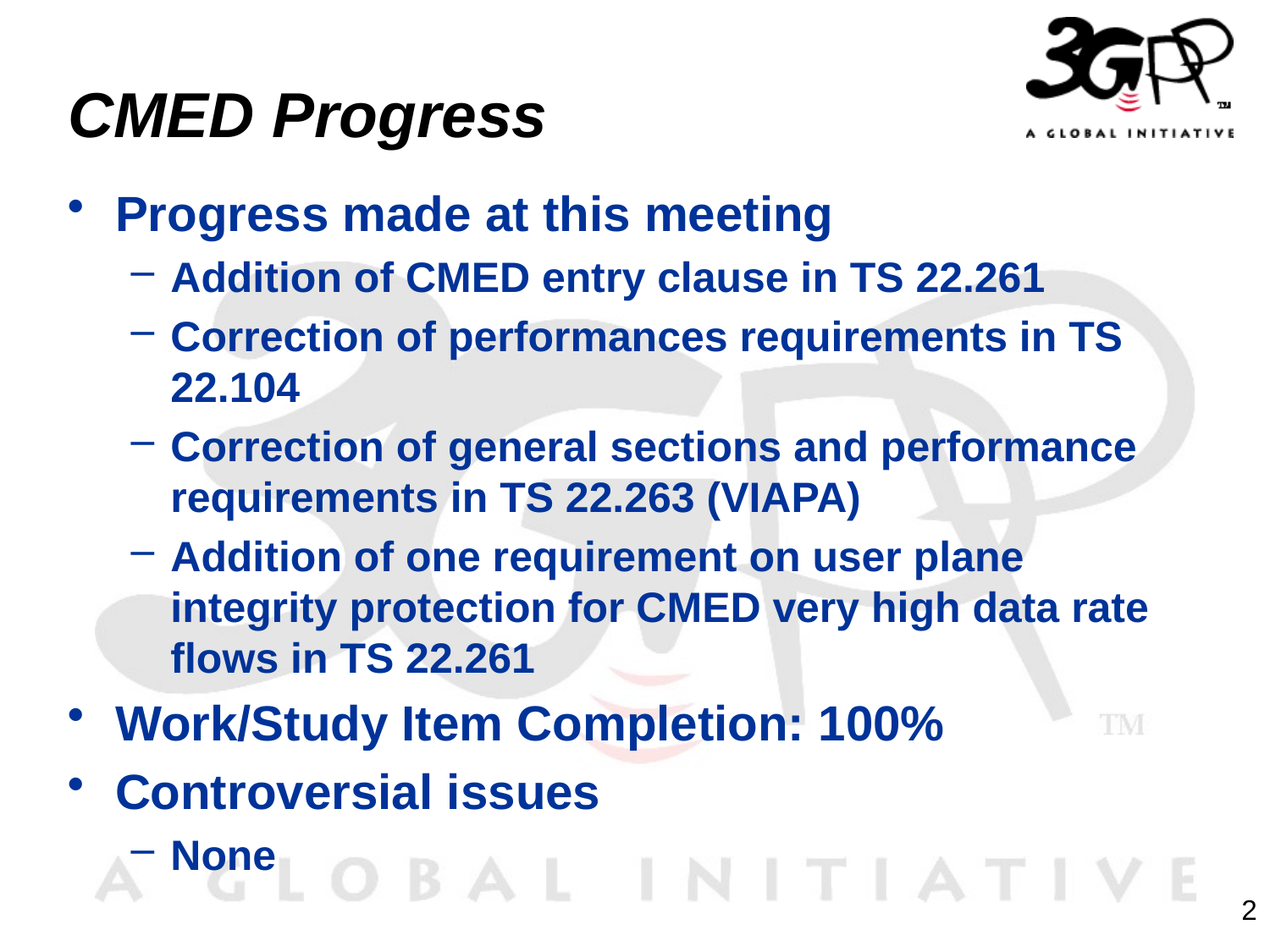

# CMED Progress
Progress made at this meeting
Addition of CMED entry clause in TS 22.261
Correction of performances requirements in TS 22.104
Correction of general sections and performance requirements in TS 22.263 (VIAPA)
Addition of one requirement on user plane integrity protection for CMED very high data rate flows in TS 22.261
Work/Study Item Completion: 100%
Controversial issues
None
2